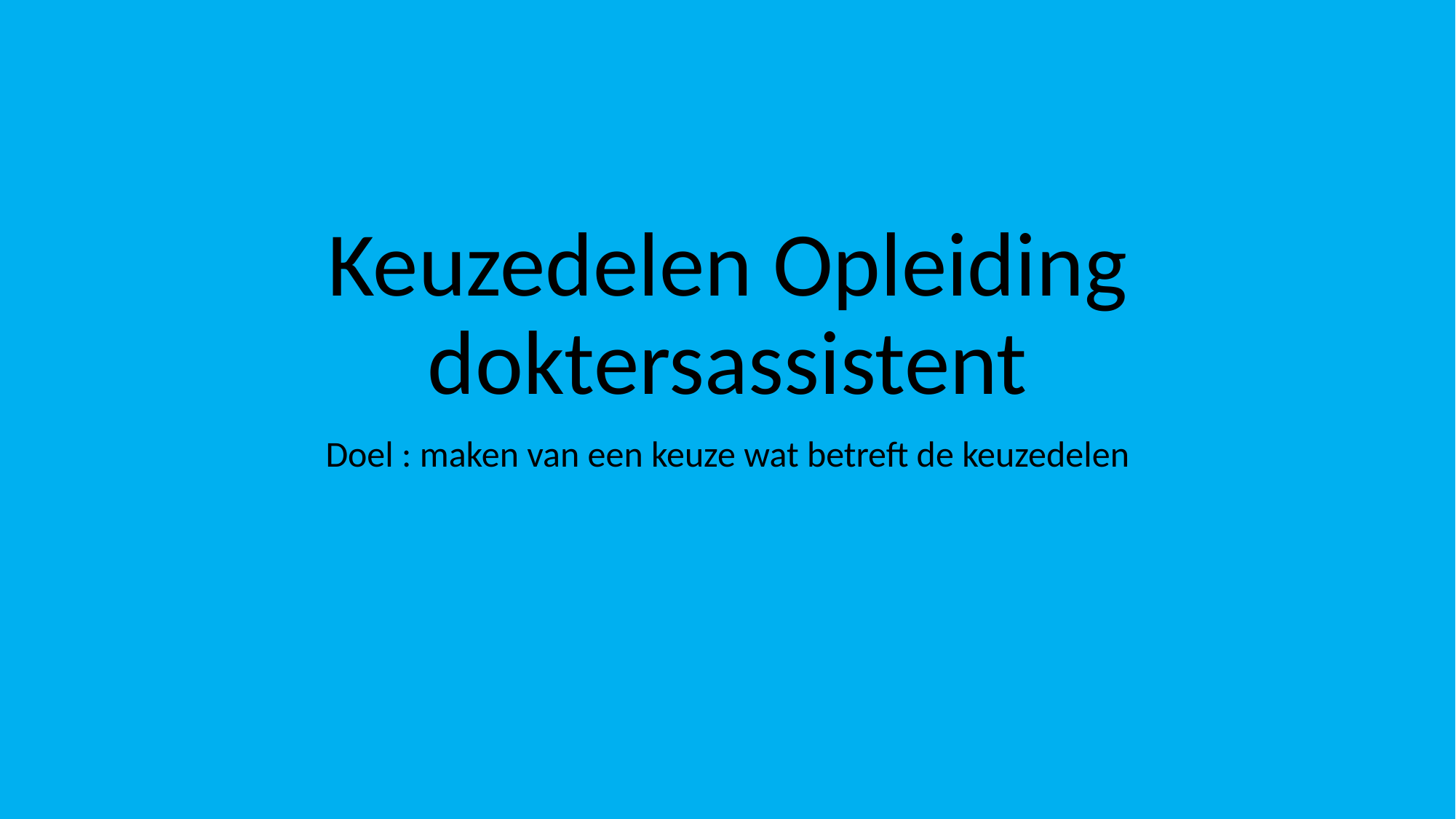

# Keuzedelen Opleiding doktersassistent
Doel : maken van een keuze wat betreft de keuzedelen